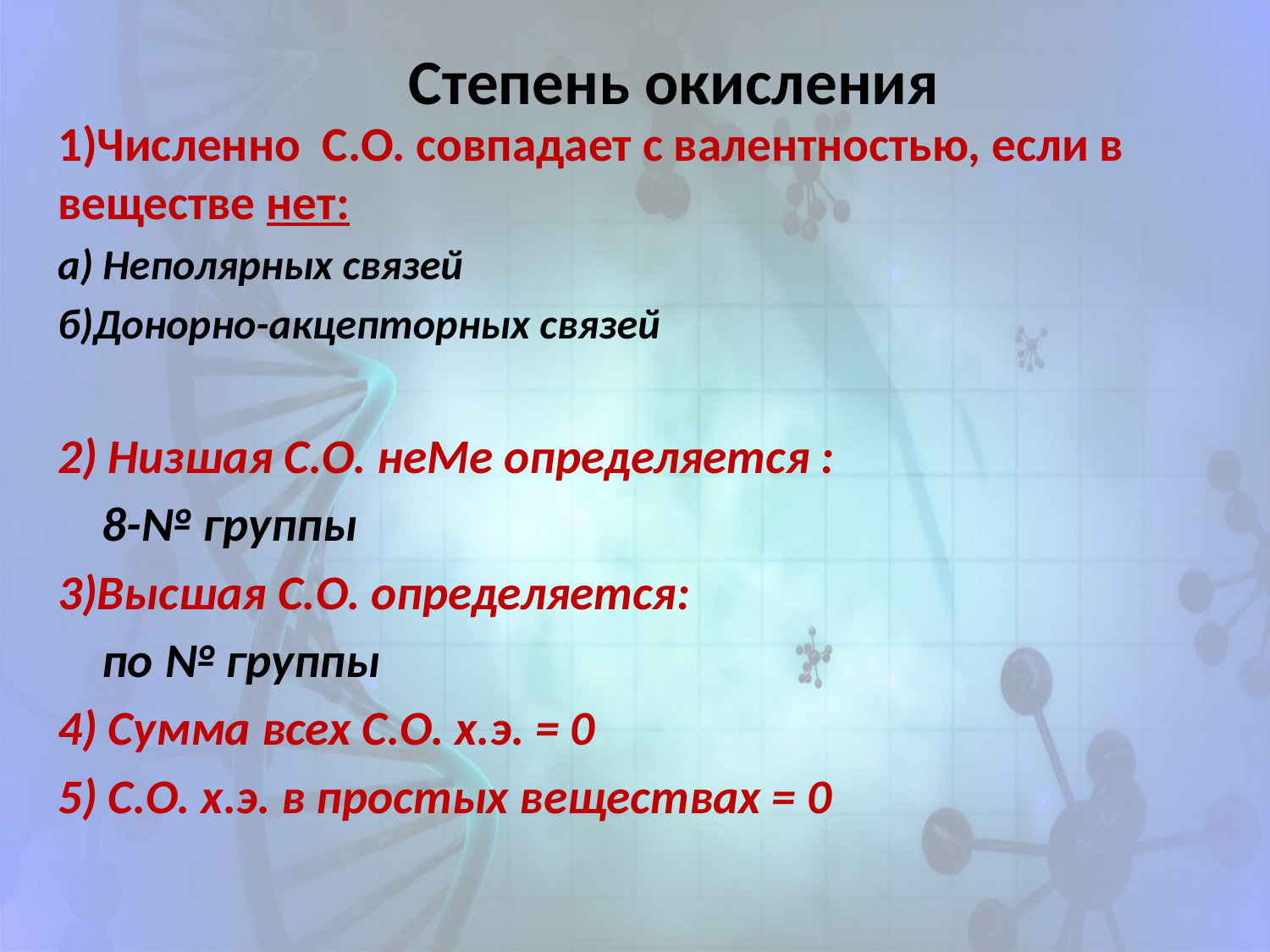

# Степень окисления
1)Численно  С.О. совпадает с валентностью, если в веществе нет:
а) Неполярных связей
б)Донорно-акцепторных связей

2) Низшая С.О. неМе определяется :
				8-№ группы
3)Высшая С.О. определяется:
				по № группы
4) Сумма всех С.О. х.э. = 0
5) С.О. х.э. в простых веществах = 0